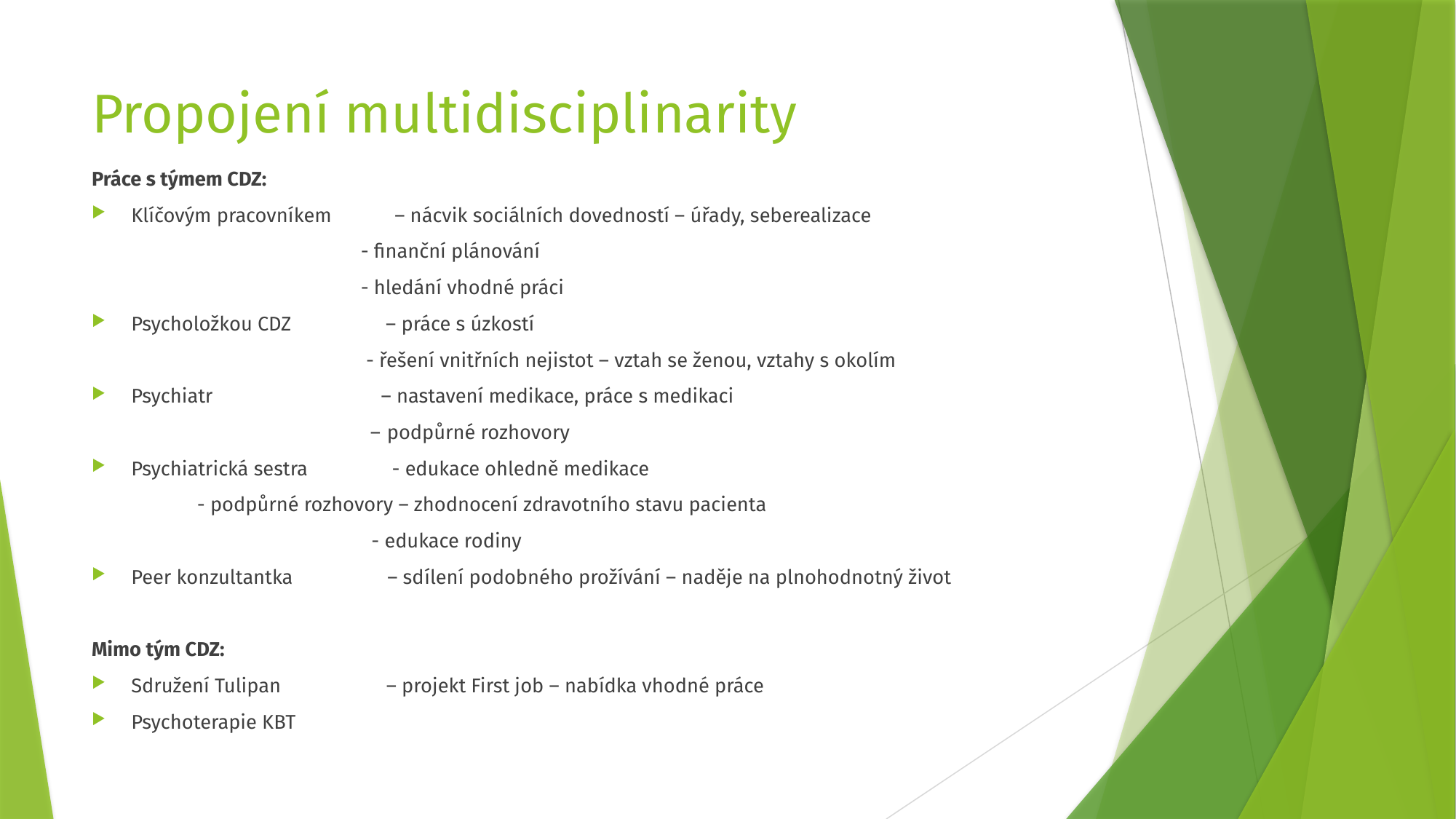

# Propojení multidisciplinarity
Práce s týmem CDZ:
Klíčovým pracovníkem            – nácvik sociálních dovedností – úřady, seberealizace
                                                   - finanční plánování
                                                   - hledání vhodné práci
Psycholožkou CDZ                  – práce s úzkostí
                                                    - řešení vnitřních nejistot – vztah se ženou, vztahy s okolím
Psychiatr                                – nastavení medikace, práce s medikaci
                                                     – podpůrné rozhovory
Psychiatrická sestra                - edukace ohledně medikace
					   - podpůrné rozhovory – zhodnocení zdravotního stavu pacienta
                                                     - edukace rodiny
Peer konzultantka                  – sdílení podobného prožívání – naděje na plnohodnotný život

Mimo tým CDZ:
Sdružení Tulipan                    – projekt First job – nabídka vhodné práce
Psychoterapie KBT